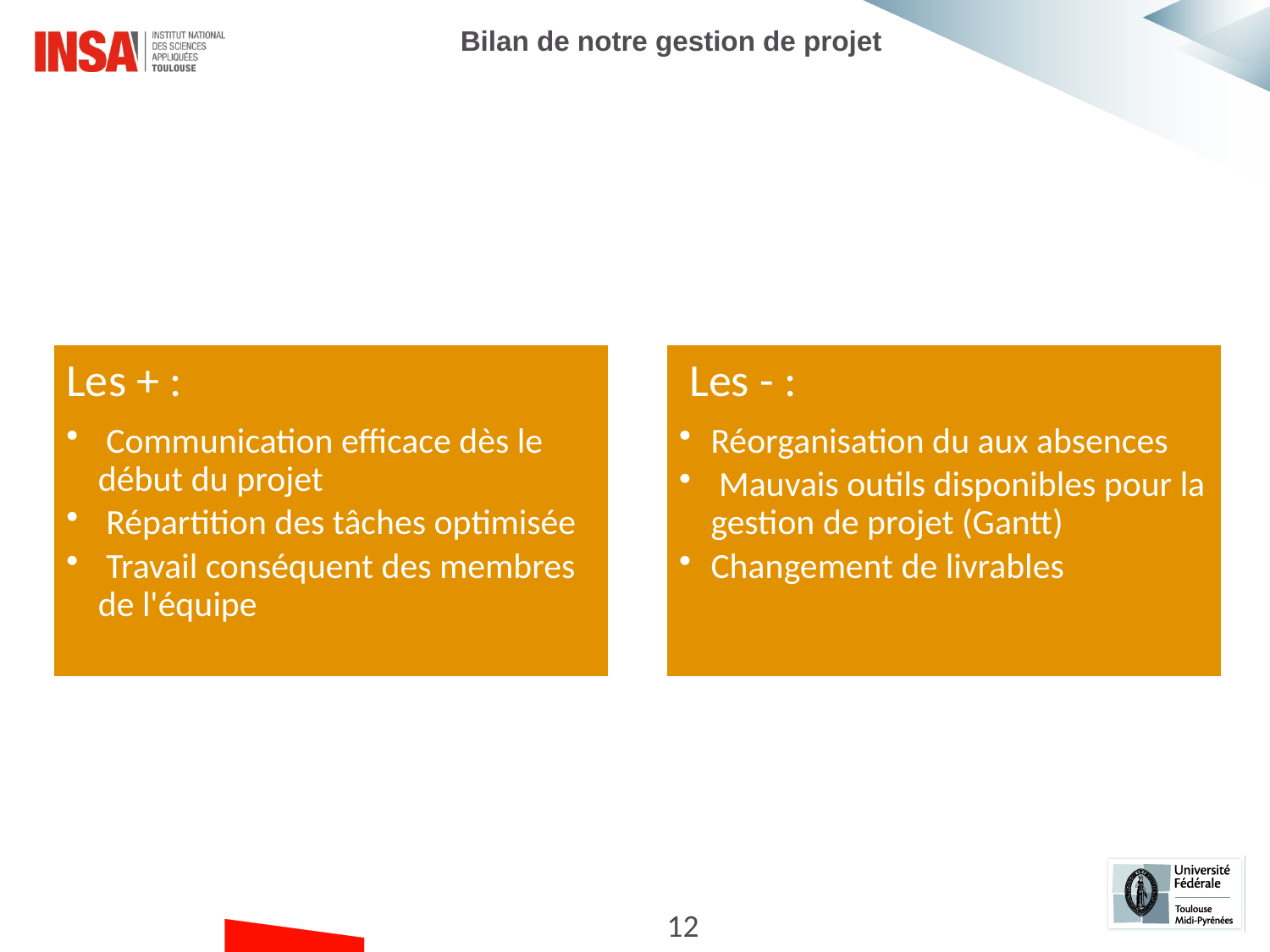

Bilan de notre gestion de projet
Les + :
 Communication efficace dès le début du projet
 Répartition des tâches optimisée
 Travail conséquent des membres de l'équipe
 Les - :
Réorganisation du aux absences
 Mauvais outils disponibles pour la gestion de projet (Gantt)
Changement de livrables
12
#